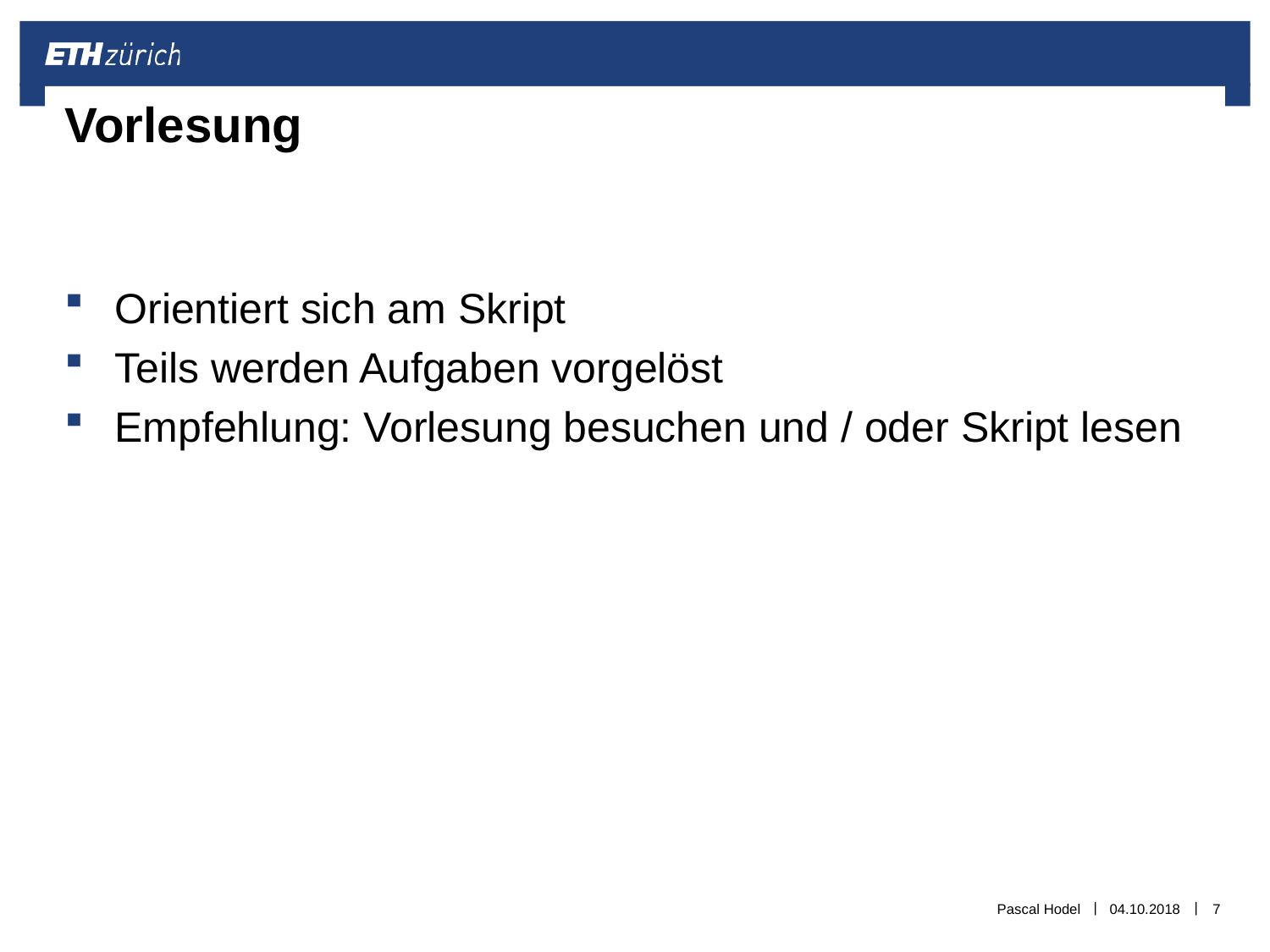

# Vorlesung
Orientiert sich am Skript
Teils werden Aufgaben vorgelöst
Empfehlung: Vorlesung besuchen und / oder Skript lesen

Pascal Hodel
04.10.2018
7